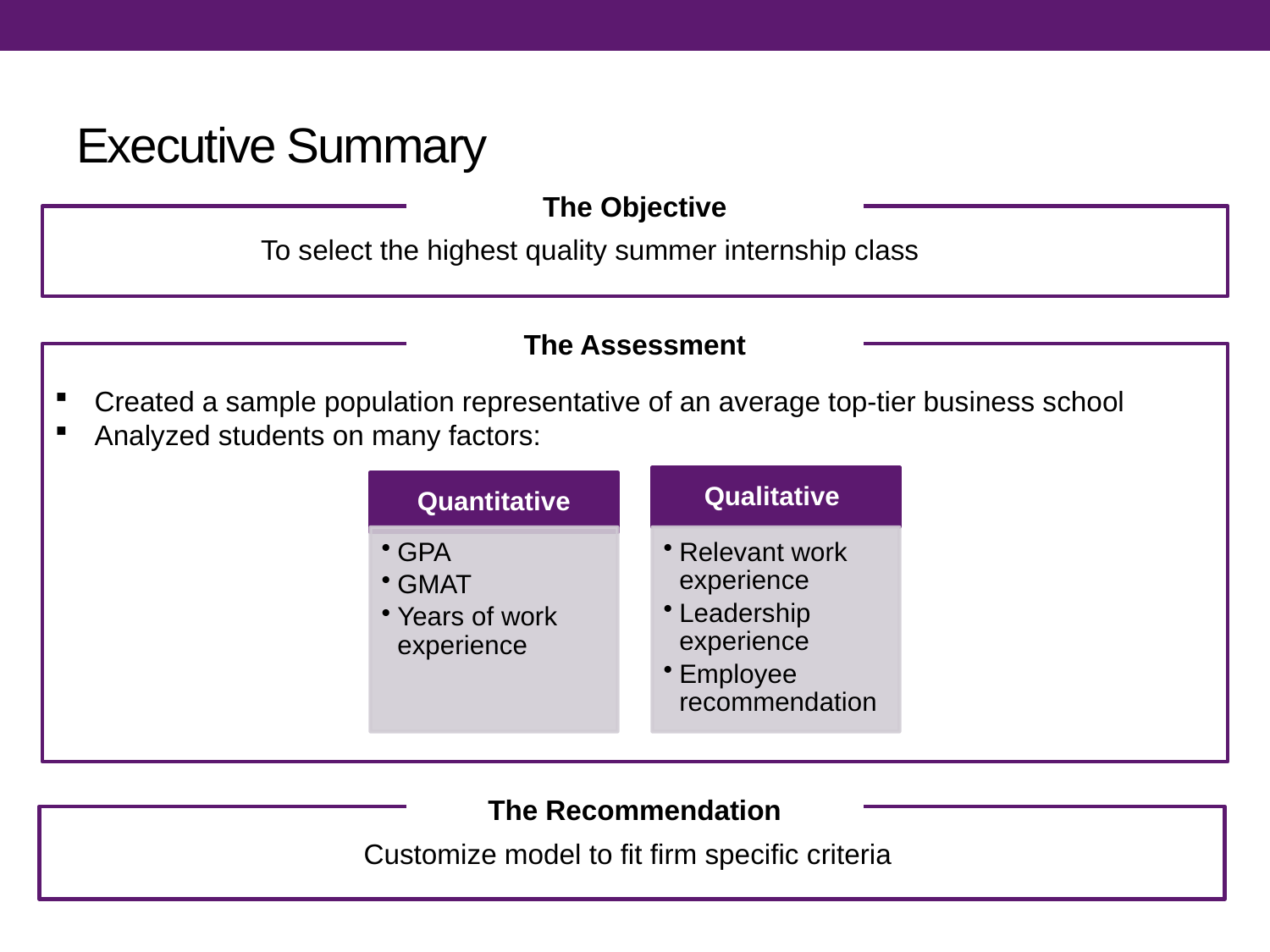

# Executive Summary
The Objective

To select the highest quality summer internship class
The Assessment

Created a sample population representative of an average top-tier business school
Analyzed students on many factors:

Quantitative
GPA
GMAT
Years of work experience
Qualitative
Relevant work experience
Leadership experience
Employee recommendation
The Recommendation
Customize model to fit firm specific criteria